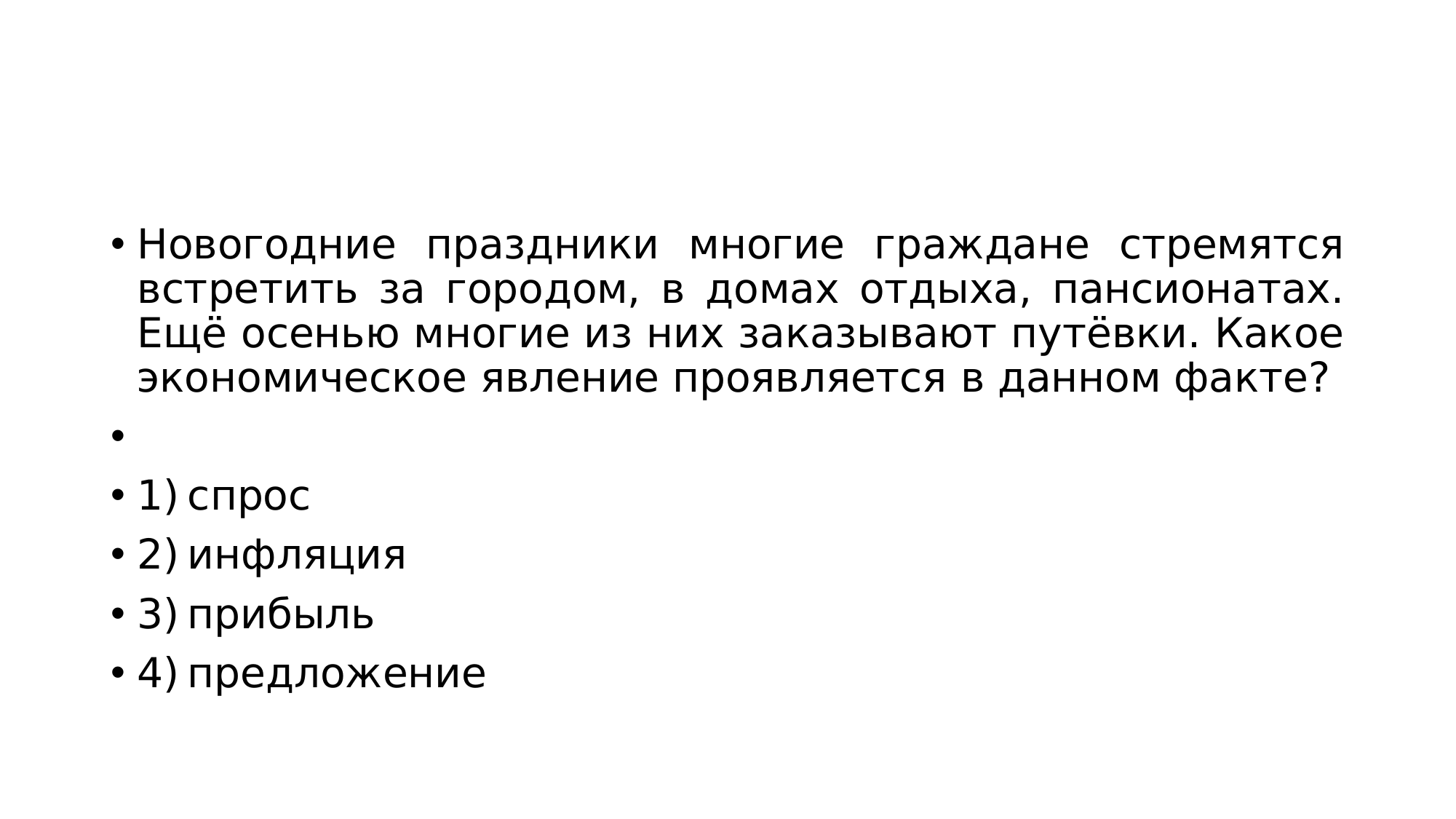

#
Новогодние праздники многие граждане стремятся встретить за городом, в домах отдыха, пансионатах. Ещё осенью многие из них заказывают путёвки. Какое экономическое явление проявляется в данном факте?

1) спрос
2) инфляция
3) прибыль
4) предложение